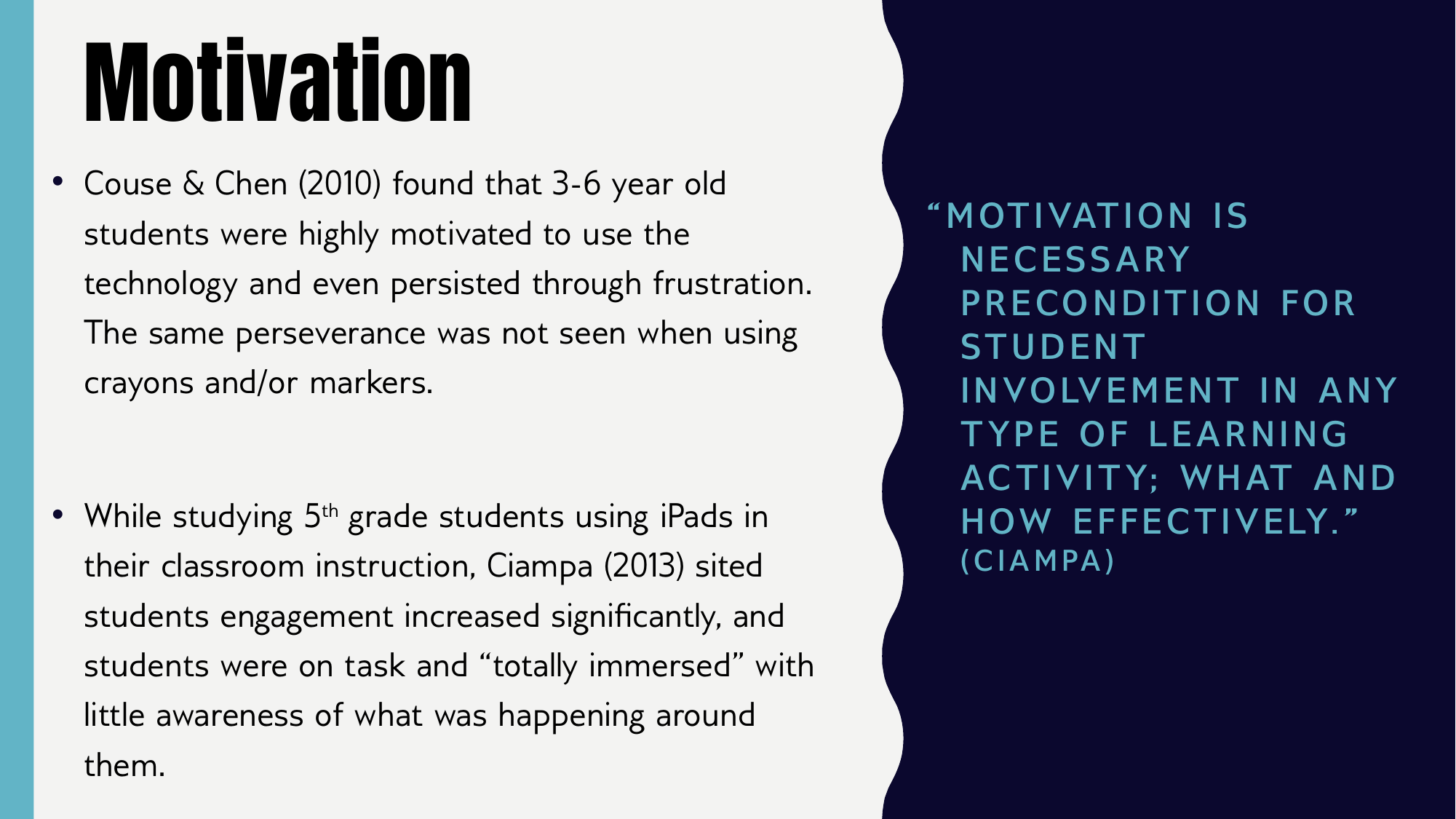

Motivation
# “Motivation is necessary precondition for student involvement in any type of learning activity; what and how effectively.” (Ciampa)
Couse & Chen (2010) found that 3-6 year old students were highly motivated to use the technology and even persisted through frustration. The same perseverance was not seen when using crayons and/or markers.

While studying 5th grade students using iPads in their classroom instruction, Ciampa (2013) sited students engagement increased significantly, and students were on task and “totally immersed” with little awareness of what was happening around them.